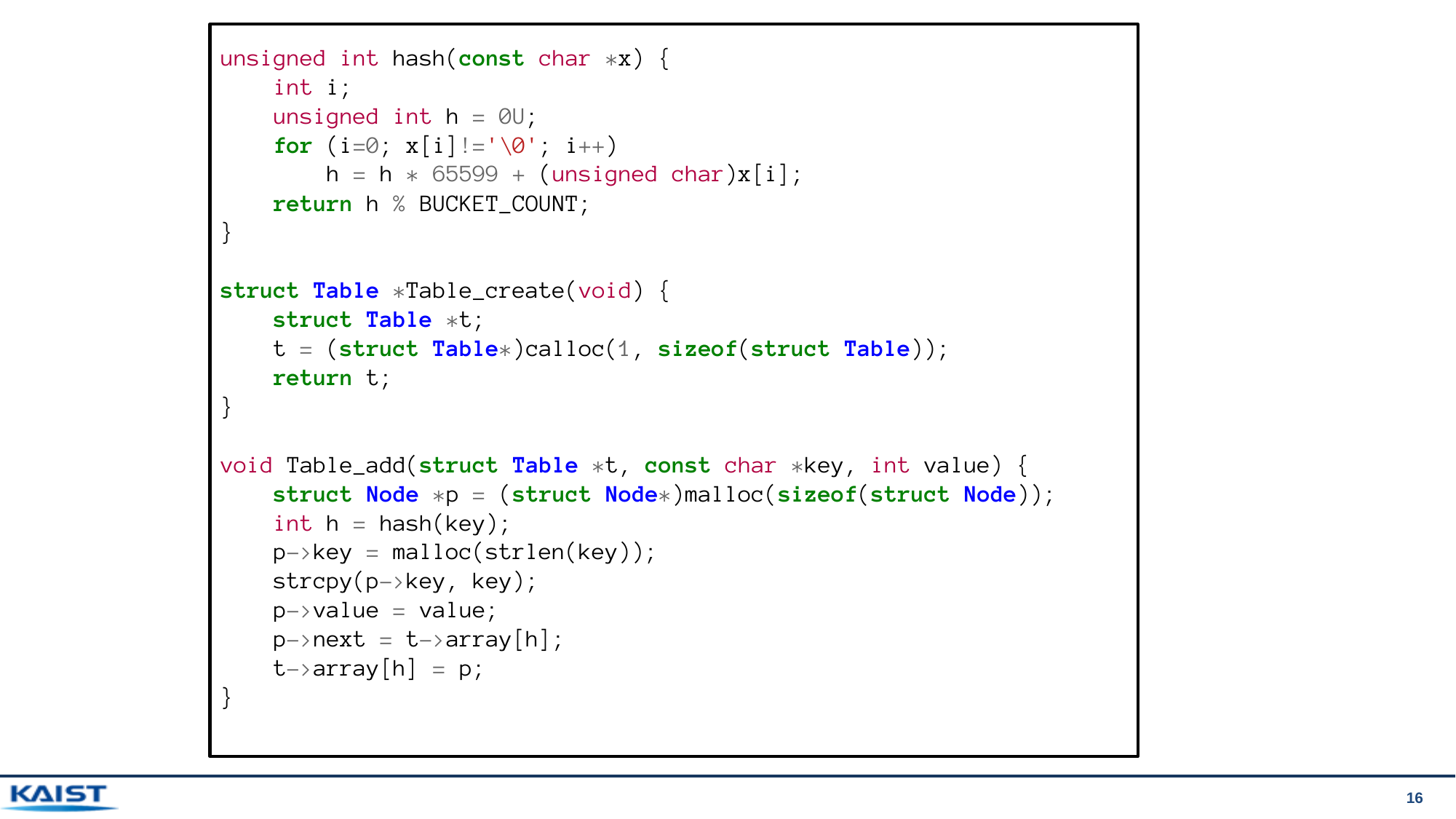

unsigned int hash(const char *x) {
    int i;
    unsigned int h = 0U;
    for (i=0; x[i]!='\0'; i++)
        h = h * 65599 + (unsigned char)x[i];
    return h % BUCKET_COUNT;
}

struct Table *Table_create(void) {
    struct Table *t;
    t = (struct Table*)calloc(1, sizeof(struct Table));
    return t;
}

void Table_add(struct Table *t, const char *key, int value) {
    struct Node *p = (struct Node*)malloc(sizeof(struct Node));
    int h = hash(key);
    p->key = malloc(strlen(key));
    strcpy(p->key, key);
    p->value = value;
    p->next = t->array[h];
    t->array[h] = p;
}